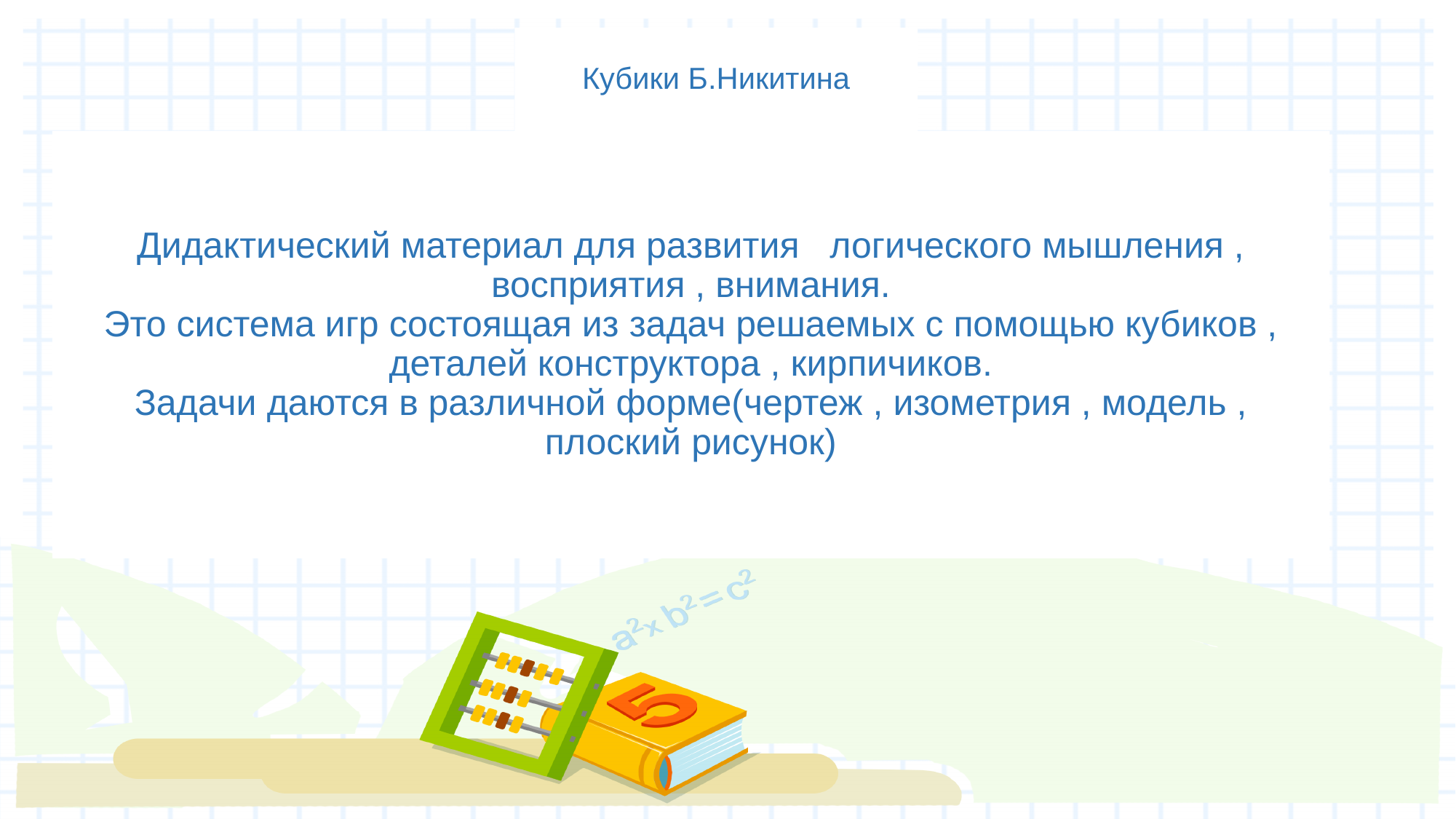

Кубики Б.Никитина
# Дидактический материал для развития   логического мышления , восприятия , внимания. Это система игр состоящая из задач решаемых с помощью кубиков , деталей конструктора , кирпичиков. Задачи даются в различной форме(чертеж , изометрия , модель , плоский рисунок)